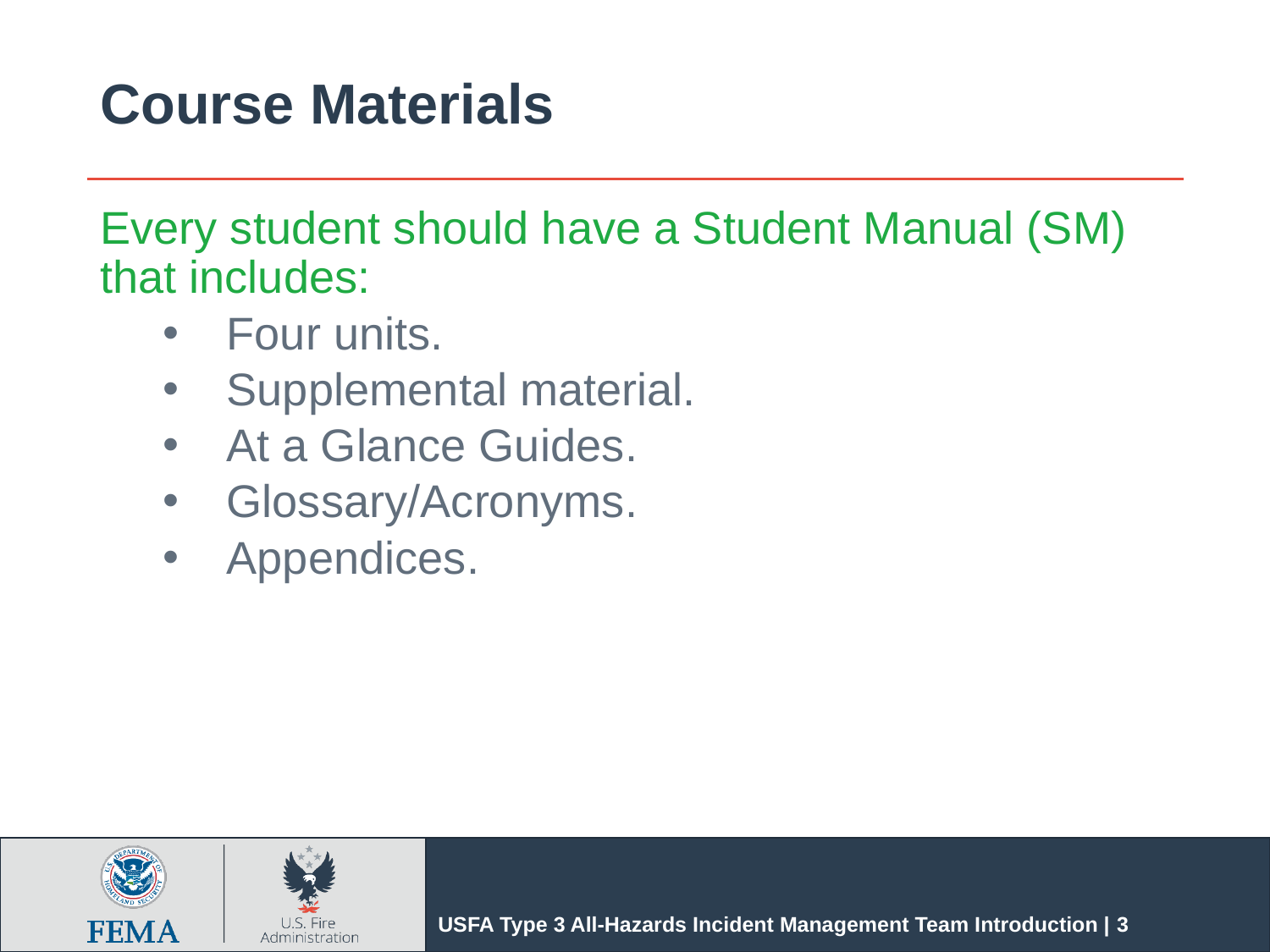

# Course Materials
Every student should have a Student Manual (SM) that includes:
Four units.
Supplemental material.
At a Glance Guides.
Glossary/Acronyms.
Appendices.

USFA Type 3 All-Hazards Incident Management Team Introduction | 3